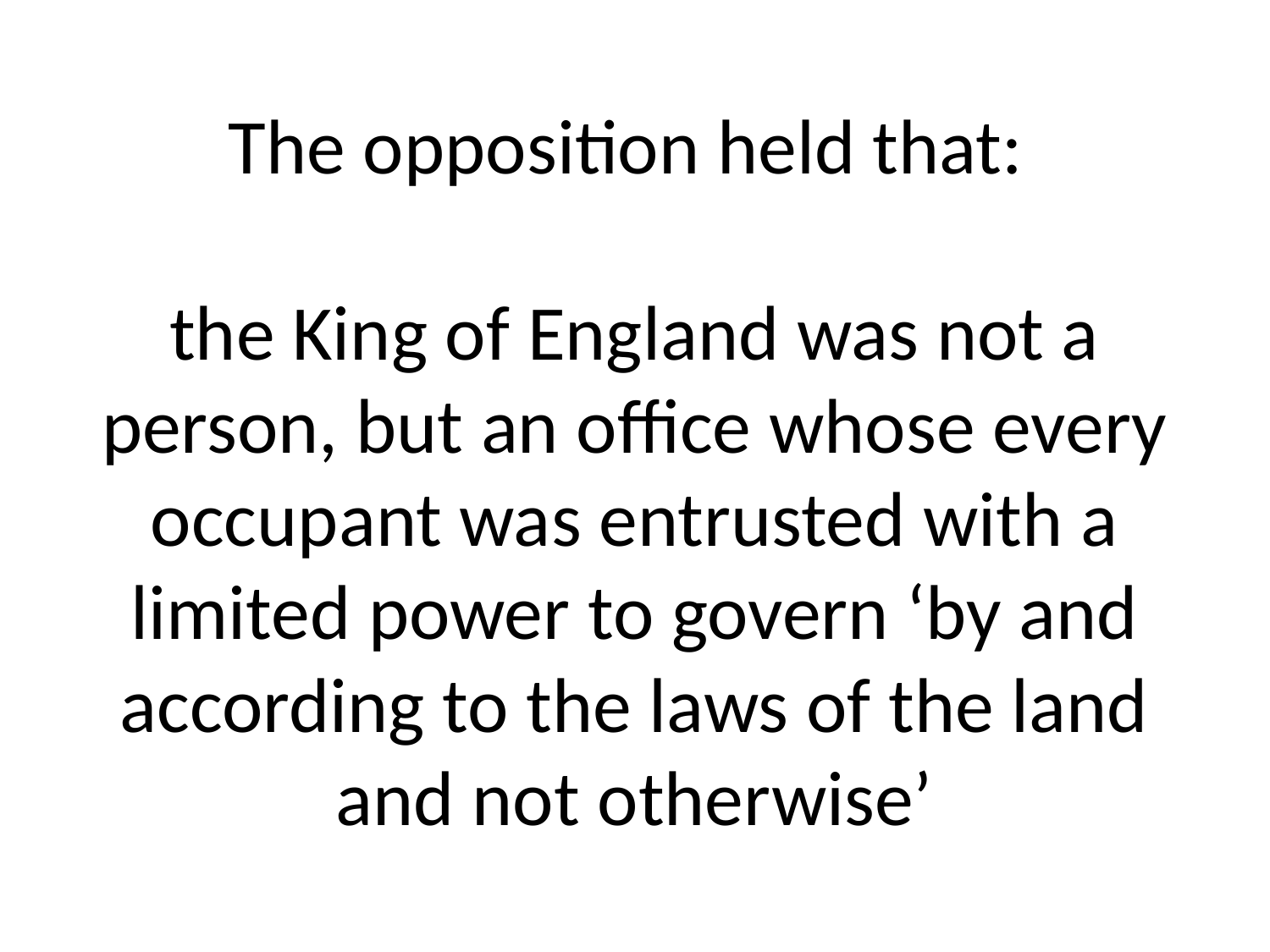

# The opposition held that: the King of England was not a person, but an office whose every occupant was entrusted with a limited power to govern ‘by and according to the laws of the land and not otherwise’